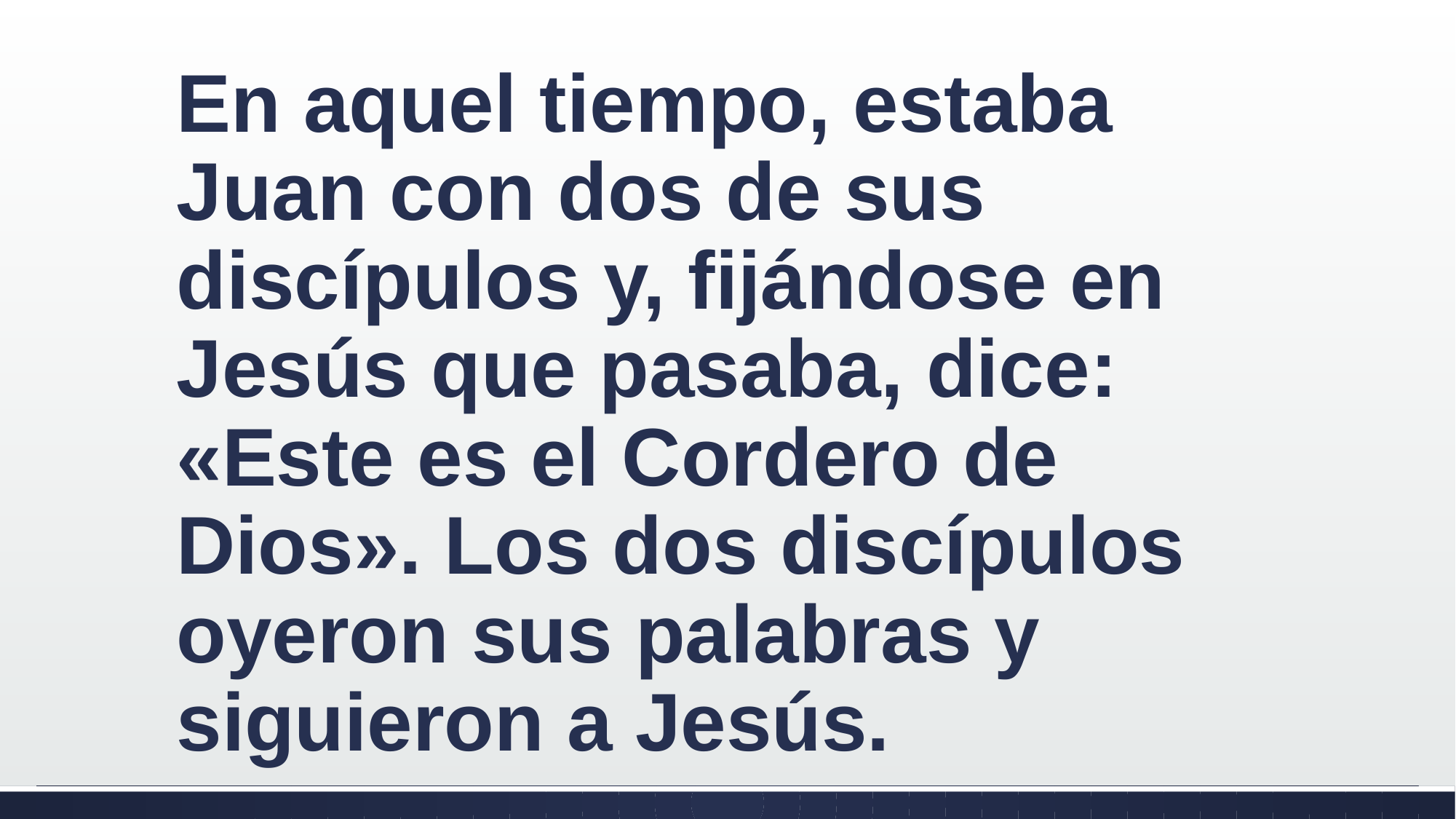

#
En aquel tiempo, estaba Juan con dos de sus discípulos y, fijándose en Jesús que pasaba, dice: «Este es el Cordero de Dios». Los dos discípulos oyeron sus palabras y siguieron a Jesús.